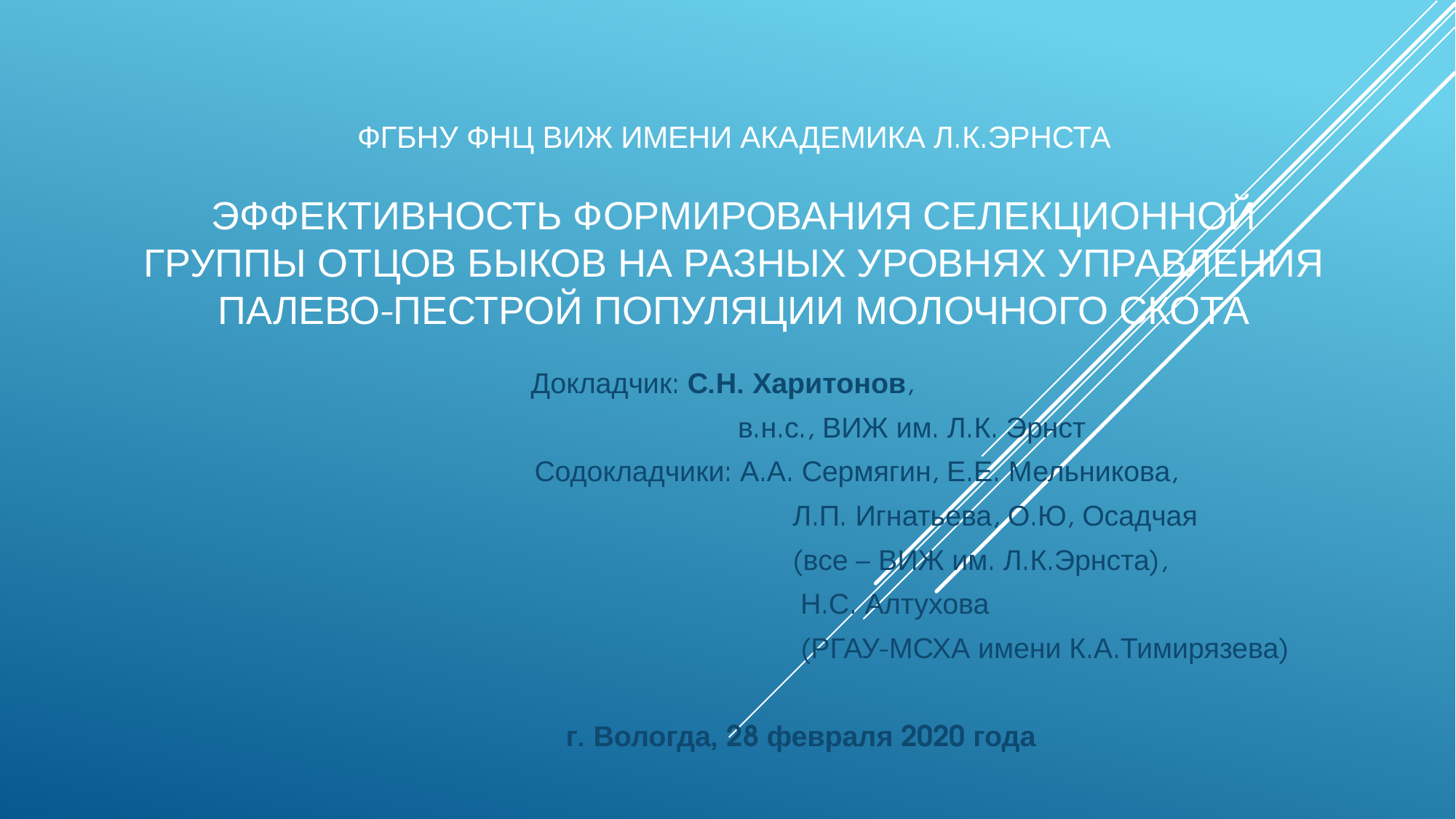

# ФГБНУ ФНЦ ВИЖ имени академика л.к.эрнста Эффективность формирования селекционной группы отцов быков на разных уровнях управления палево-пестрой популяции молочного скота
                                                                       Докладчик: С.Н. Харитонов,
                                                                            в.н.с., ВИЖ им. Л.К. Эрнст
                                                  Содокладчики: А.А. Сермягин, Е.Е. Мельникова,
                                                                                   Л.П. Игнатьева, О.Ю, Осадчая
                                                                                   (все – ВИЖ им. Л.К.Эрнста),
                                                                                    Н.С. Алтухова
                                                                                    (РГАУ-МСХА имени К.А.Тимирязева)

г. Вологда, 28 февраля 2020 года